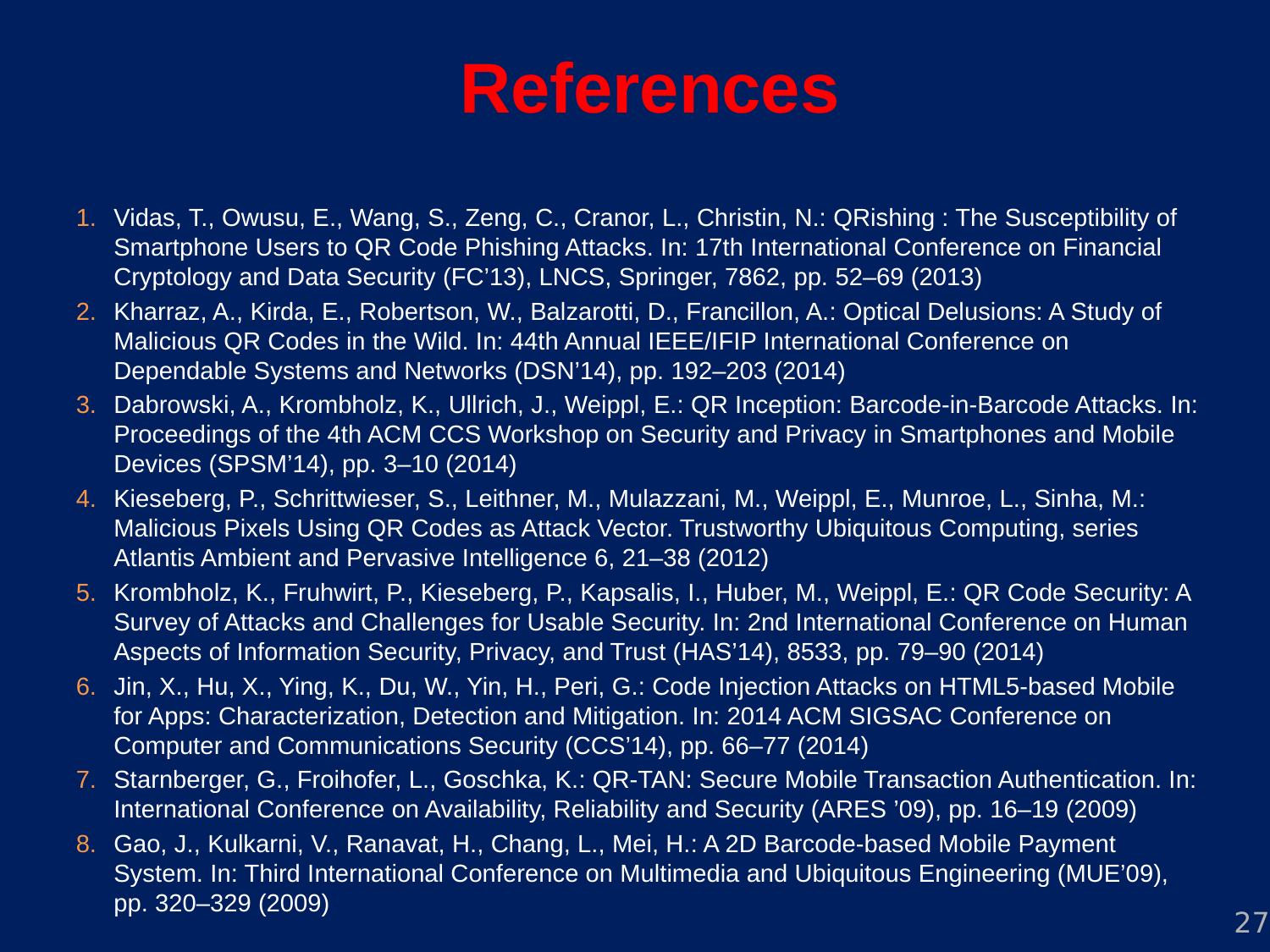

References

Vidas, T., Owusu, E., Wang, S., Zeng, C., Cranor, L., Christin, N.: QRishing : The Susceptibility of Smartphone Users to QR Code Phishing Attacks. In: 17th International Conference on Financial Cryptology and Data Security (FC’13), LNCS, Springer, 7862, pp. 52–69 (2013)
Kharraz, A., Kirda, E., Robertson, W., Balzarotti, D., Francillon, A.: Optical Delusions: A Study of Malicious QR Codes in the Wild. In: 44th Annual IEEE/IFIP International Conference on Dependable Systems and Networks (DSN’14), pp. 192–203 (2014)
Dabrowski, A., Krombholz, K., Ullrich, J., Weippl, E.: QR Inception: Barcode-in-Barcode Attacks. In: Proceedings of the 4th ACM CCS Workshop on Security and Privacy in Smartphones and Mobile Devices (SPSM’14), pp. 3–10 (2014)
Kieseberg, P., Schrittwieser, S., Leithner, M., Mulazzani, M., Weippl, E., Munroe, L., Sinha, M.: Malicious Pixels Using QR Codes as Attack Vector. Trustworthy Ubiquitous Computing, series Atlantis Ambient and Pervasive Intelligence 6, 21–38 (2012)
Krombholz, K., Fruhwirt, P., Kieseberg, P., Kapsalis, I., Huber, M., Weippl, E.: QR Code Security: A Survey of Attacks and Challenges for Usable Security. In: 2nd International Conference on Human Aspects of Information Security, Privacy, and Trust (HAS’14), 8533, pp. 79–90 (2014)
Jin, X., Hu, X., Ying, K., Du, W., Yin, H., Peri, G.: Code Injection Attacks on HTML5-based Mobile for Apps: Characterization, Detection and Mitigation. In: 2014 ACM SIGSAC Conference on Computer and Communications Security (CCS’14), pp. 66–77 (2014)
Starnberger, G., Froihofer, L., Goschka, K.: QR-TAN: Secure Mobile Transaction Authentication. In: International Conference on Availability, Reliability and Security (ARES ’09), pp. 16–19 (2009)
Gao, J., Kulkarni, V., Ranavat, H., Chang, L., Mei, H.: A 2D Barcode-based Mobile Payment System. In: Third International Conference on Multimedia and Ubiquitous Engineering (MUE’09), pp. 320–329 (2009)

27